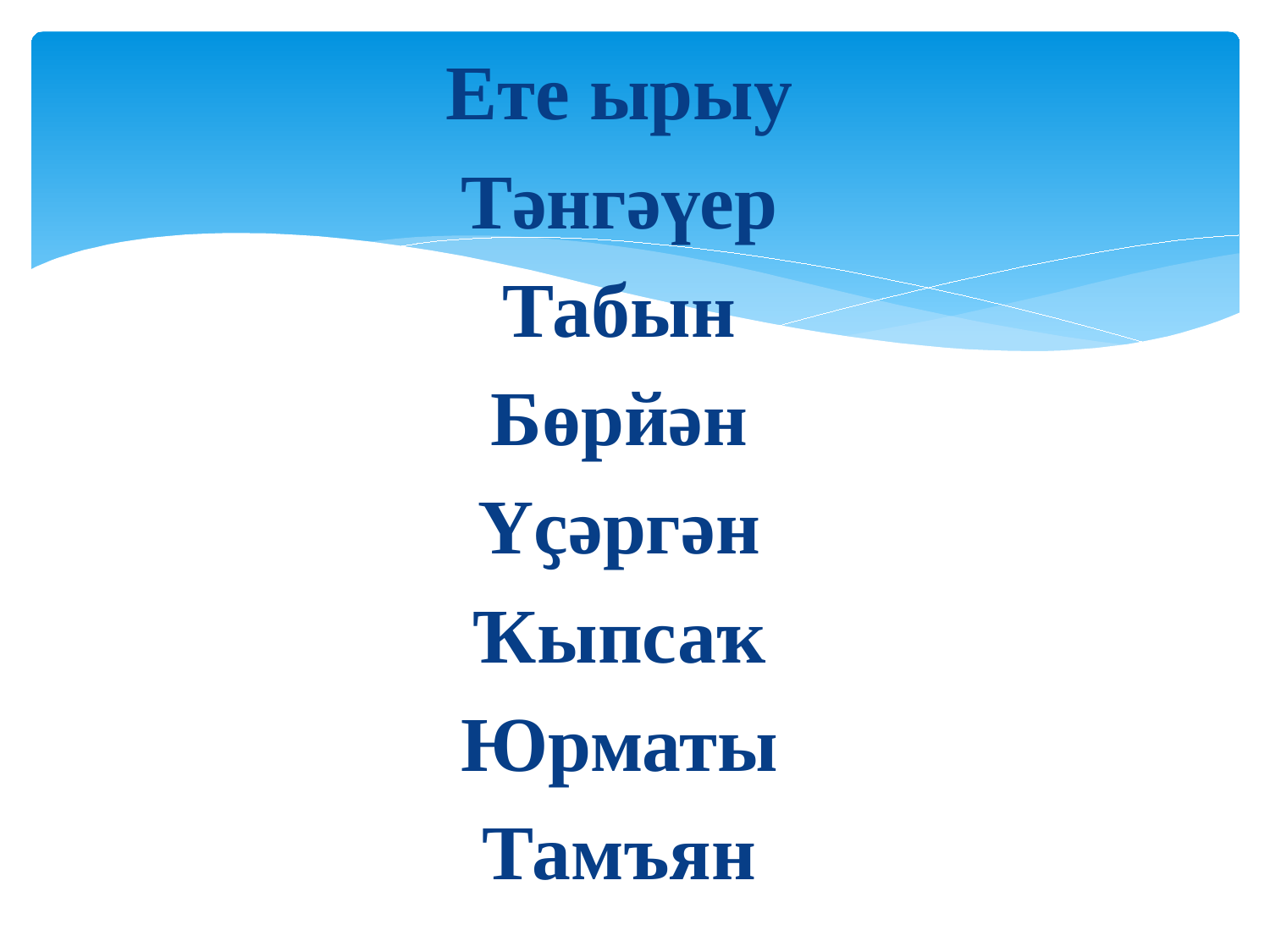

Ете ырыу
Тәнгәүер
Табын
Бөрйән
Үҫәргән
Ҡыпсаҡ
Юрматы
Тамъян